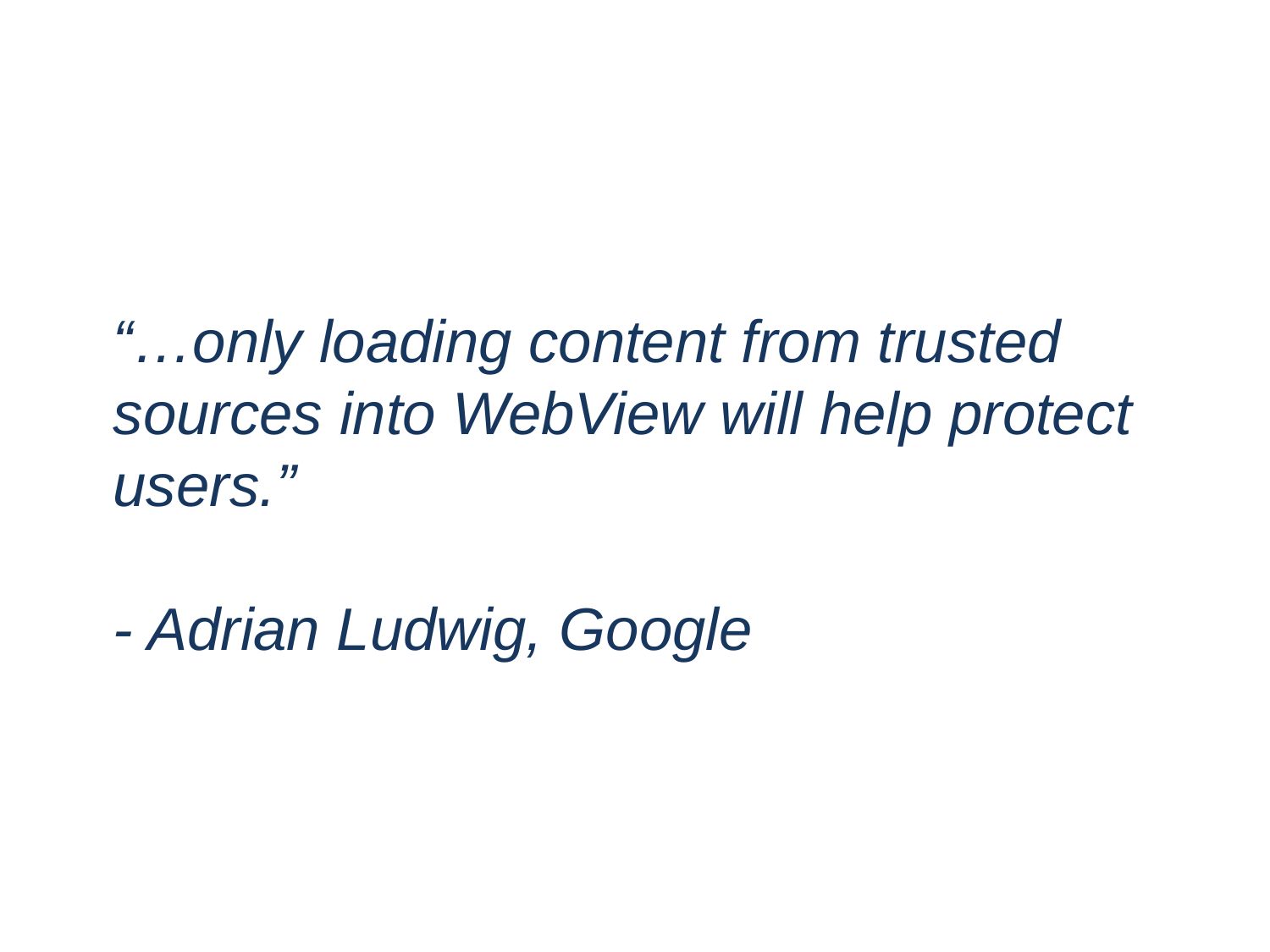

# “…only loading content from trusted sources into WebView will help protect users.” - Adrian Ludwig, Google